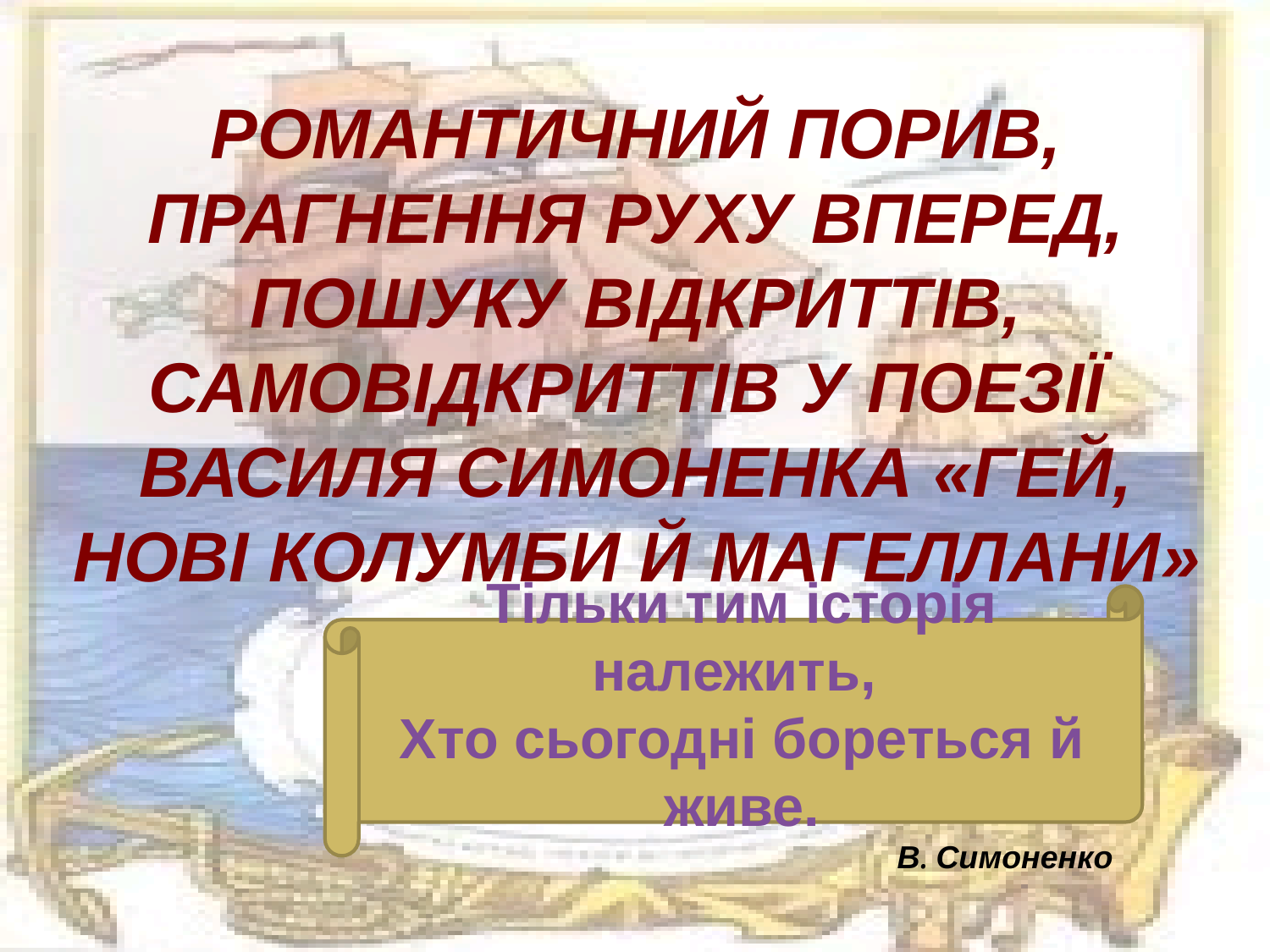

# Романтичний порив, прагнення руху вперед, пошуку відкриттів, самовідкриттів у поезії Василя Симоненка «Гей, нові Колумби й Магеллани»
Тільки тим історія належить,
Хто сьогодні бореться й живе.
В. Симоненко